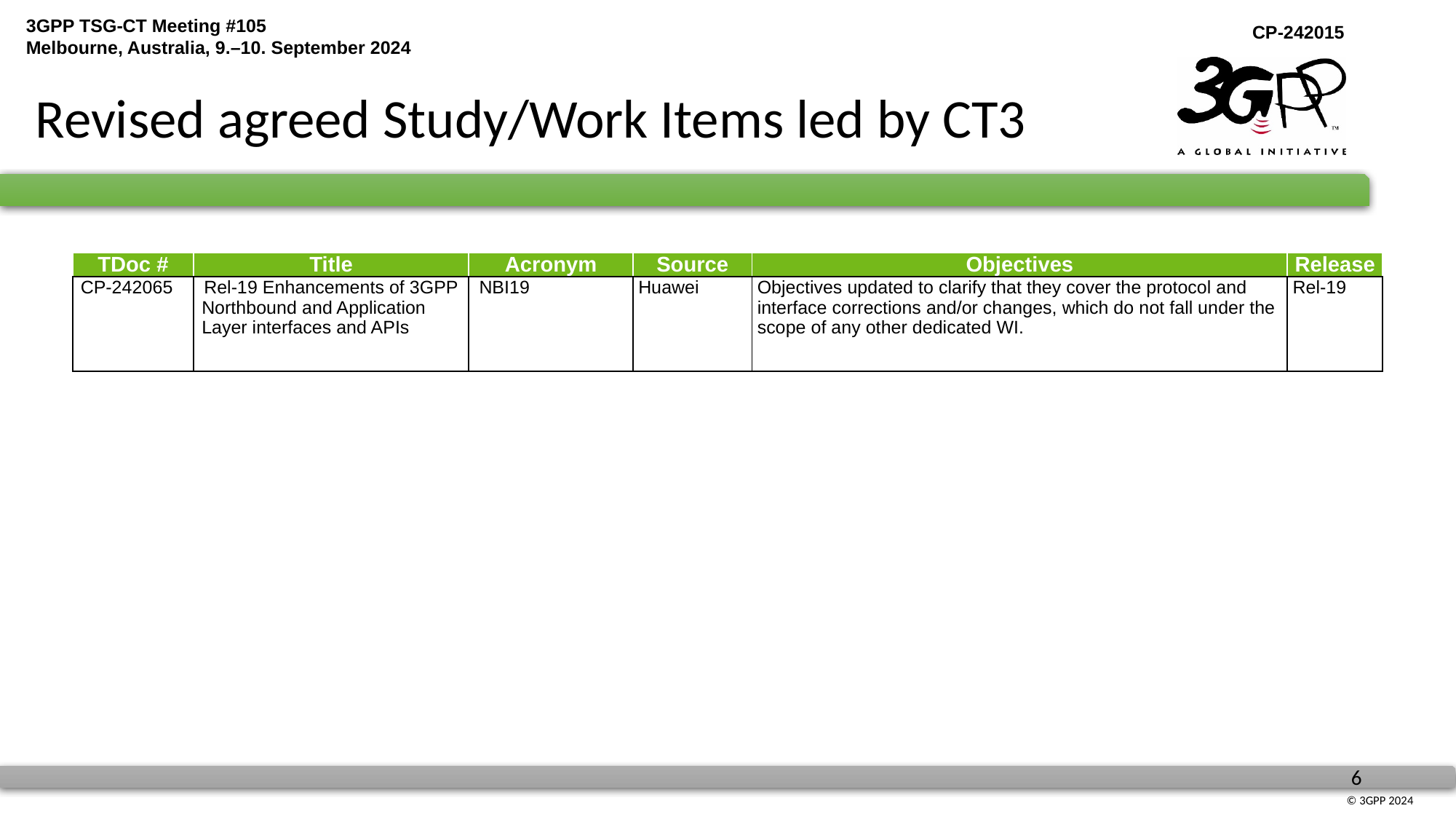

# Revised agreed Study/Work Items led by CT3
| TDoc # | Title | Acronym | Source | Objectives | Release |
| --- | --- | --- | --- | --- | --- |
| CP-242065 | Rel-19 Enhancements of 3GPP Northbound and Application Layer interfaces and APIs | NBI19 | Huawei | Objectives updated to clarify that they cover the protocol and interface corrections and/or changes, which do not fall under the scope of any other dedicated WI. | Rel-19 |